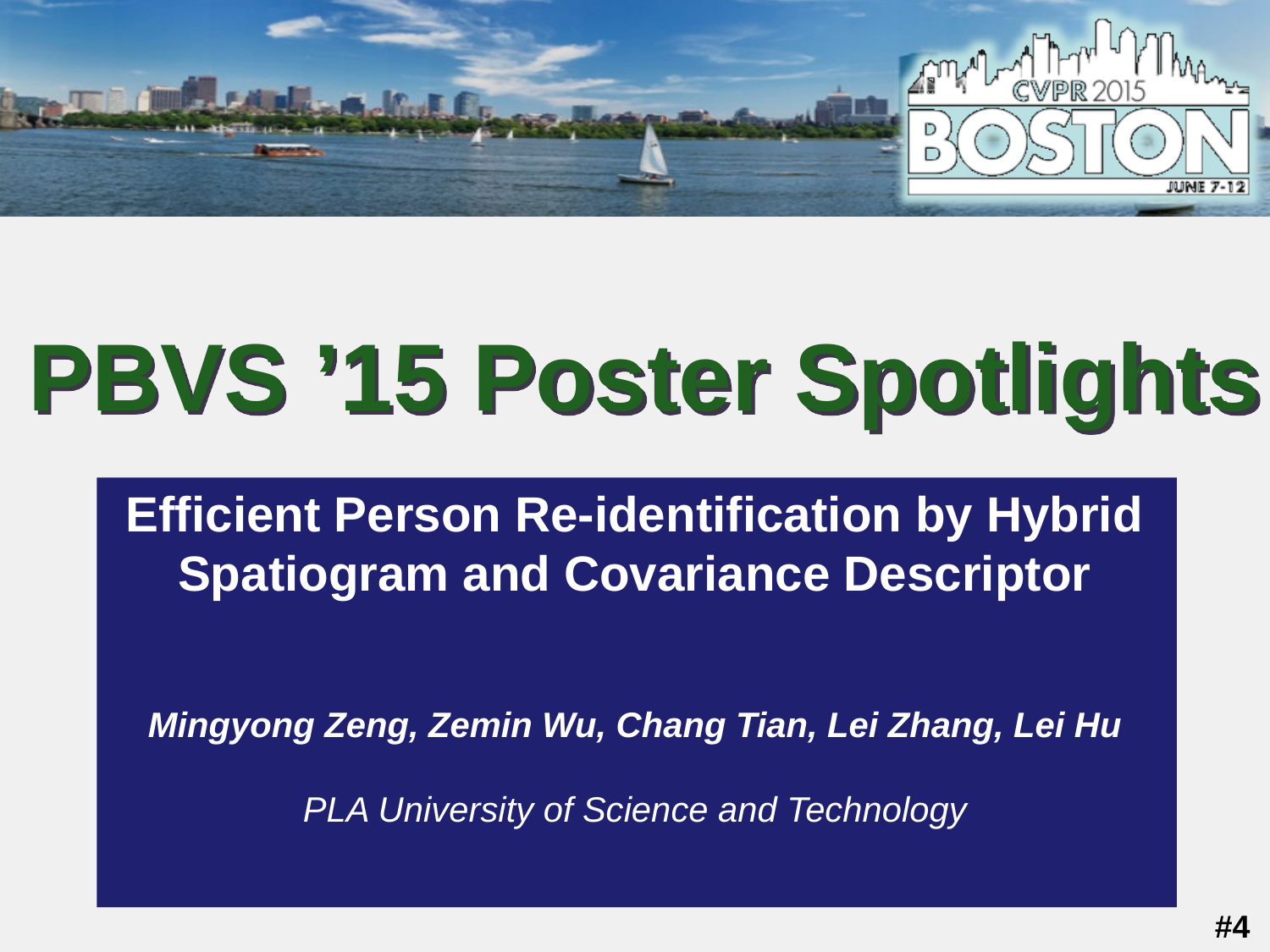

Efficient Person Re-identification by Hybrid Spatiogram and Covariance Descriptor

Mingyong Zeng, Zemin Wu, Chang Tian, Lei Zhang, Lei Hu

PLA University of Science and Technology
#4